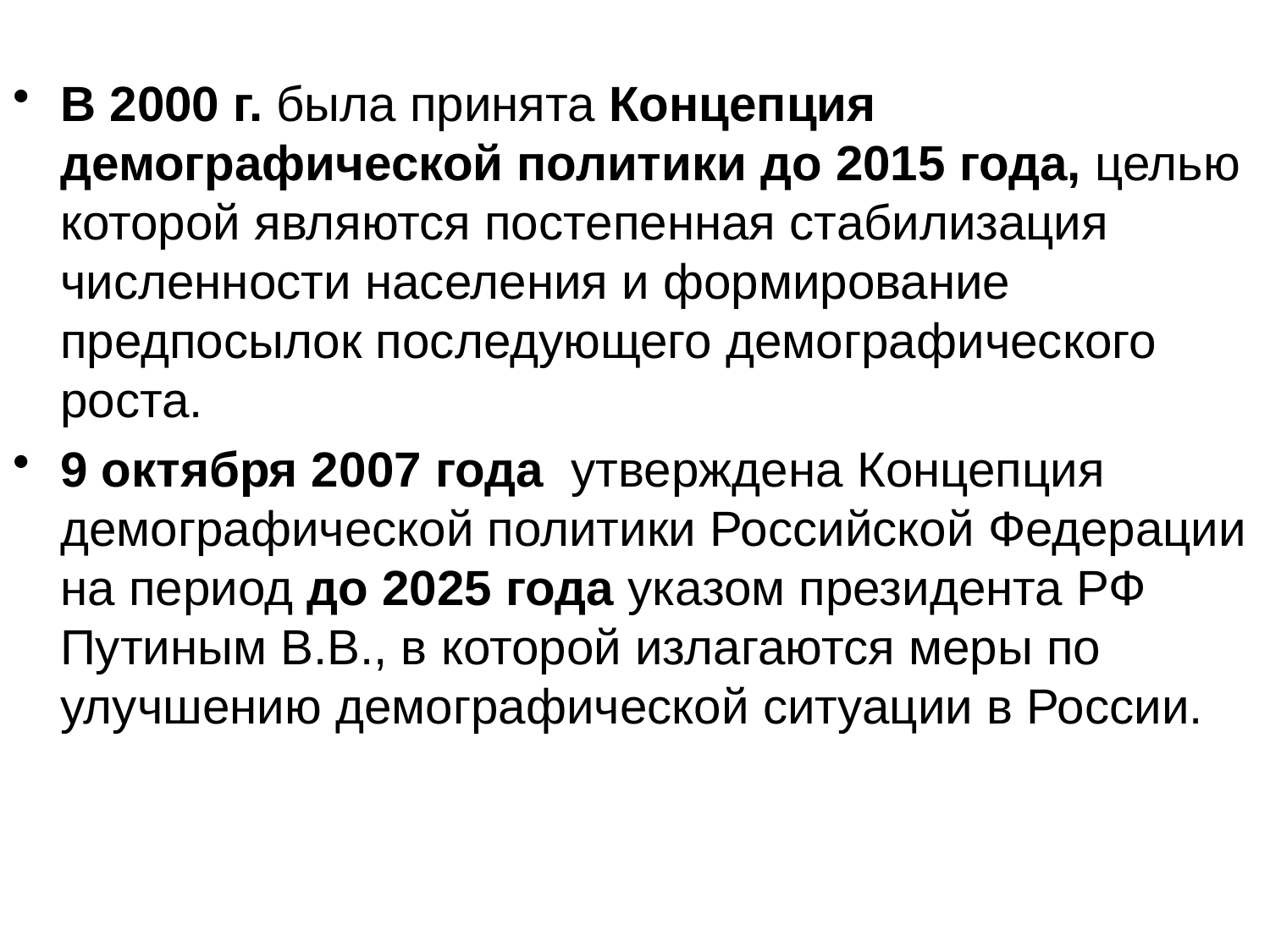

#
В 2000 г. была принята Концепция демографической политики до 2015 года, целью которой являются постепенная стабилизация численности населения и формирование предпосылок последующего демографического роста.
9 октября 2007 года  утверждена Концепция демографической политики Российской Федерации на период до 2025 года указом президента РФ Путиным В.В., в которой излагаются меры по улучшению демографической ситуации в России.